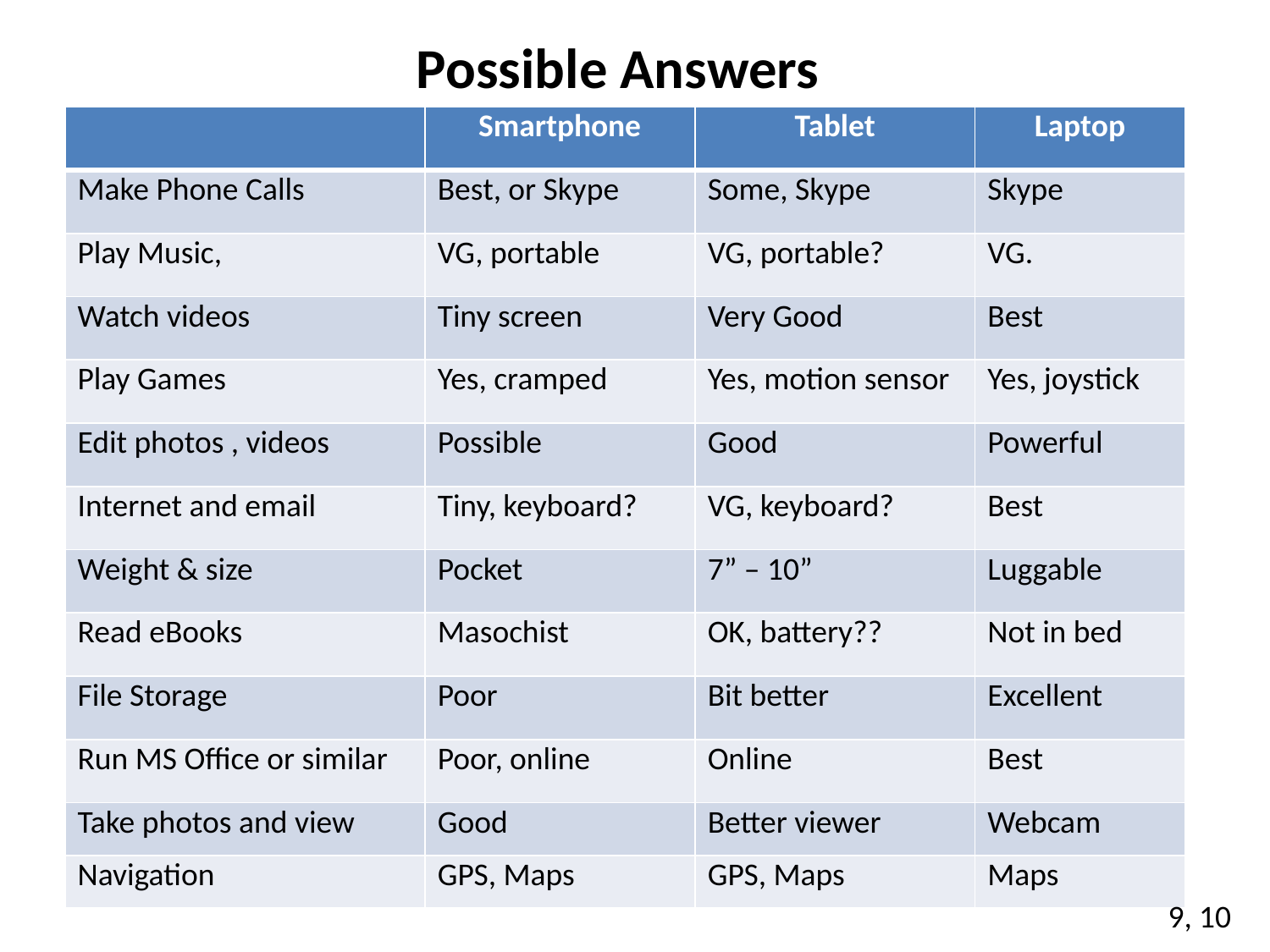

Possible Answers
|  | Smartphone | Tablet | Laptop |
| --- | --- | --- | --- |
| Make Phone Calls | Best, or Skype | Some, Skype | Skype |
| Play Music, | VG, portable | VG, portable? | VG. |
| Watch videos | Tiny screen | Very Good | Best |
| Play Games | Yes, cramped | Yes, motion sensor | Yes, joystick |
| Edit photos , videos | Possible | Good | Powerful |
| Internet and email | Tiny, keyboard? | VG, keyboard? | Best |
| Weight & size | Pocket | 7” – 10” | Luggable |
| Read eBooks | Masochist | OK, battery?? | Not in bed |
| File Storage | Poor | Bit better | Excellent |
| Run MS Office or similar | Poor, online | Online | Best |
| Take photos and view | Good | Better viewer | Webcam |
| Navigation | GPS, Maps | GPS, Maps | Maps |
9, 10